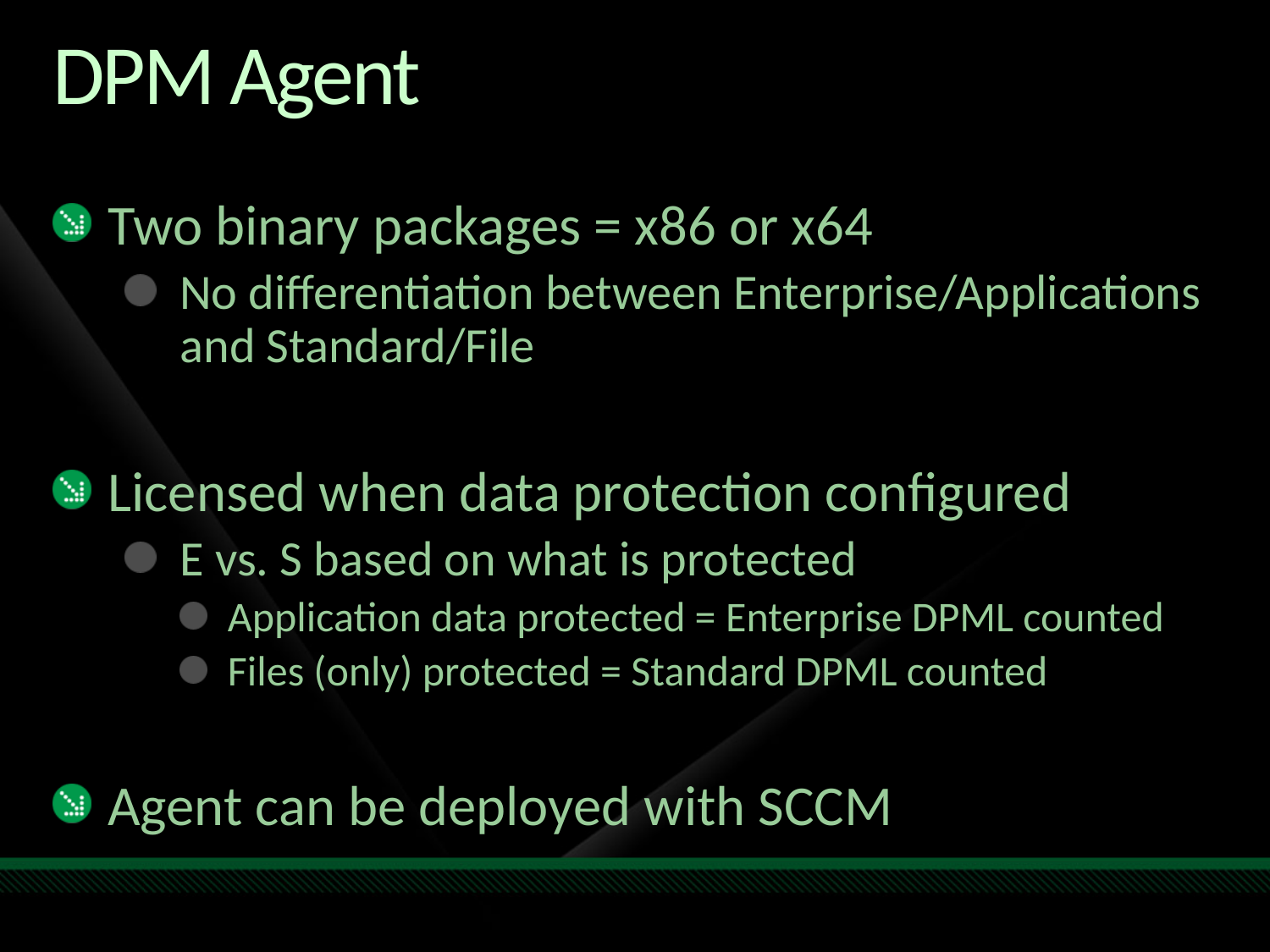

# DPM Agent
Two binary packages = x86 or x64
No differentiation between Enterprise/Applications and Standard/File

Licensed when data protection configured
E vs. S based on what is protected
Application data protected = Enterprise DPML counted
Files (only) protected = Standard DPML counted

Agent can be deployed with SCCM